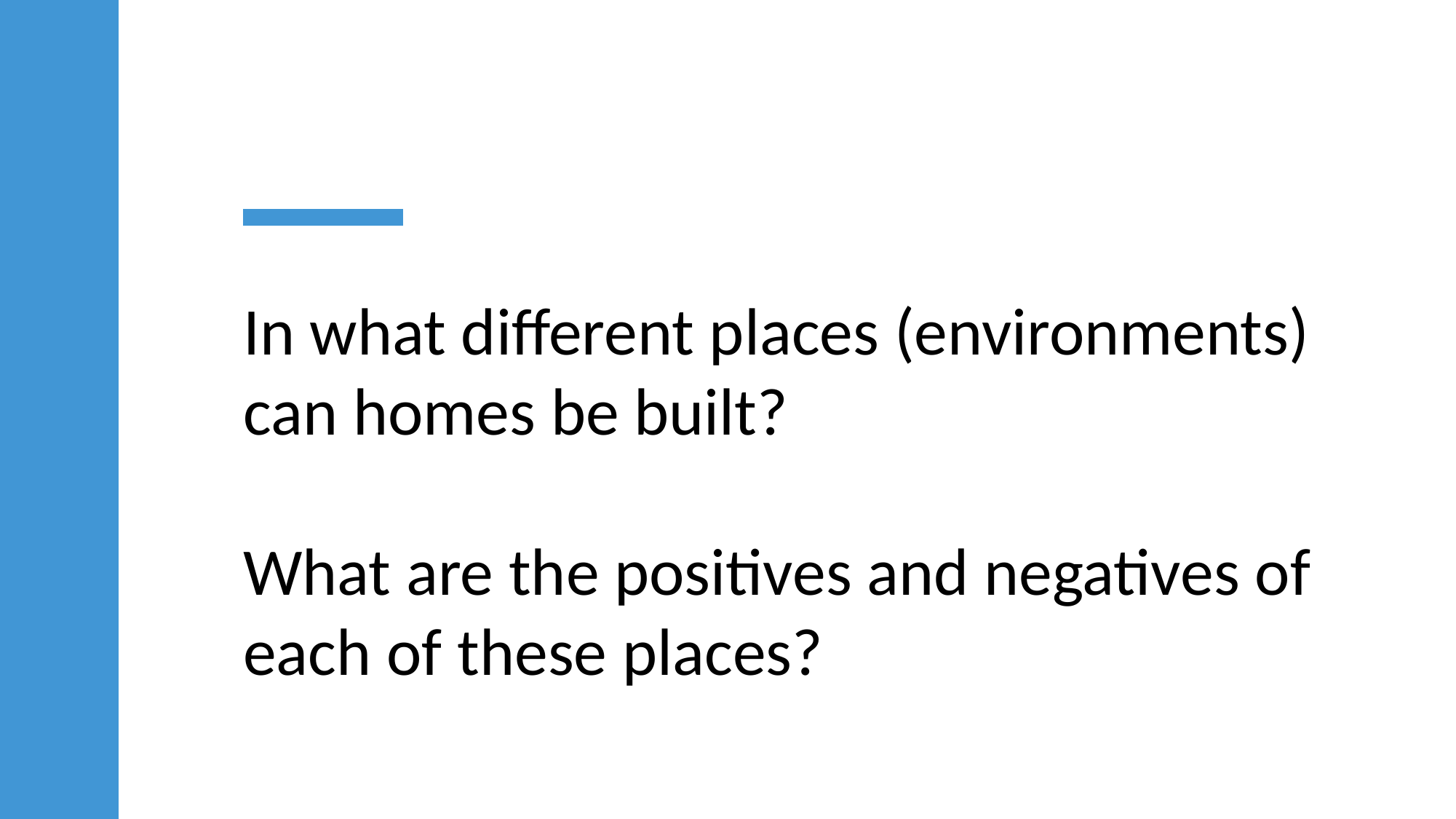

In what different places (environments) can homes be built?

What are the positives and negatives of each of these places?